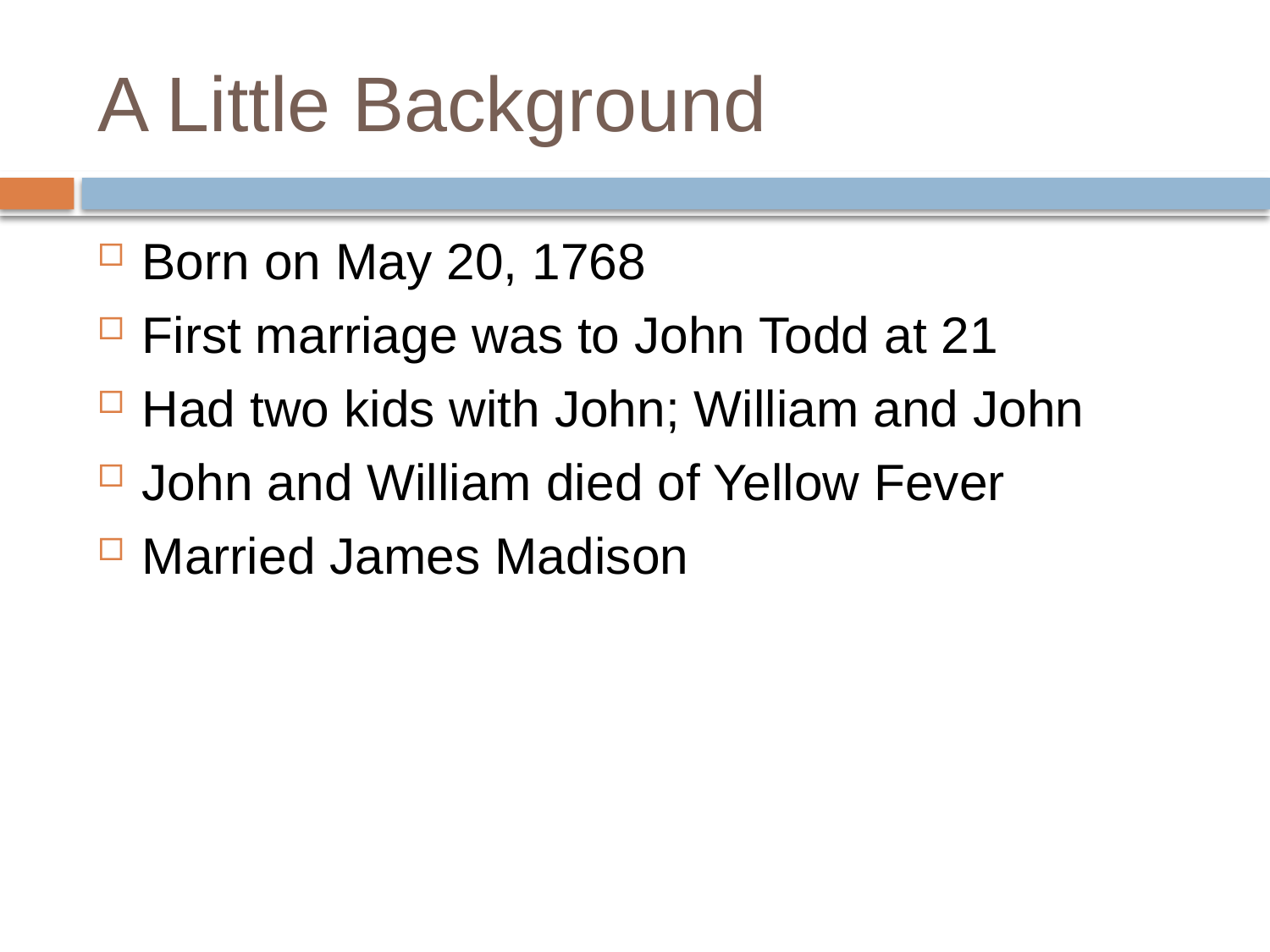

# A Little Background
Born on May 20, 1768
First marriage was to John Todd at 21
Had two kids with John; William and John
John and William died of Yellow Fever
Married James Madison